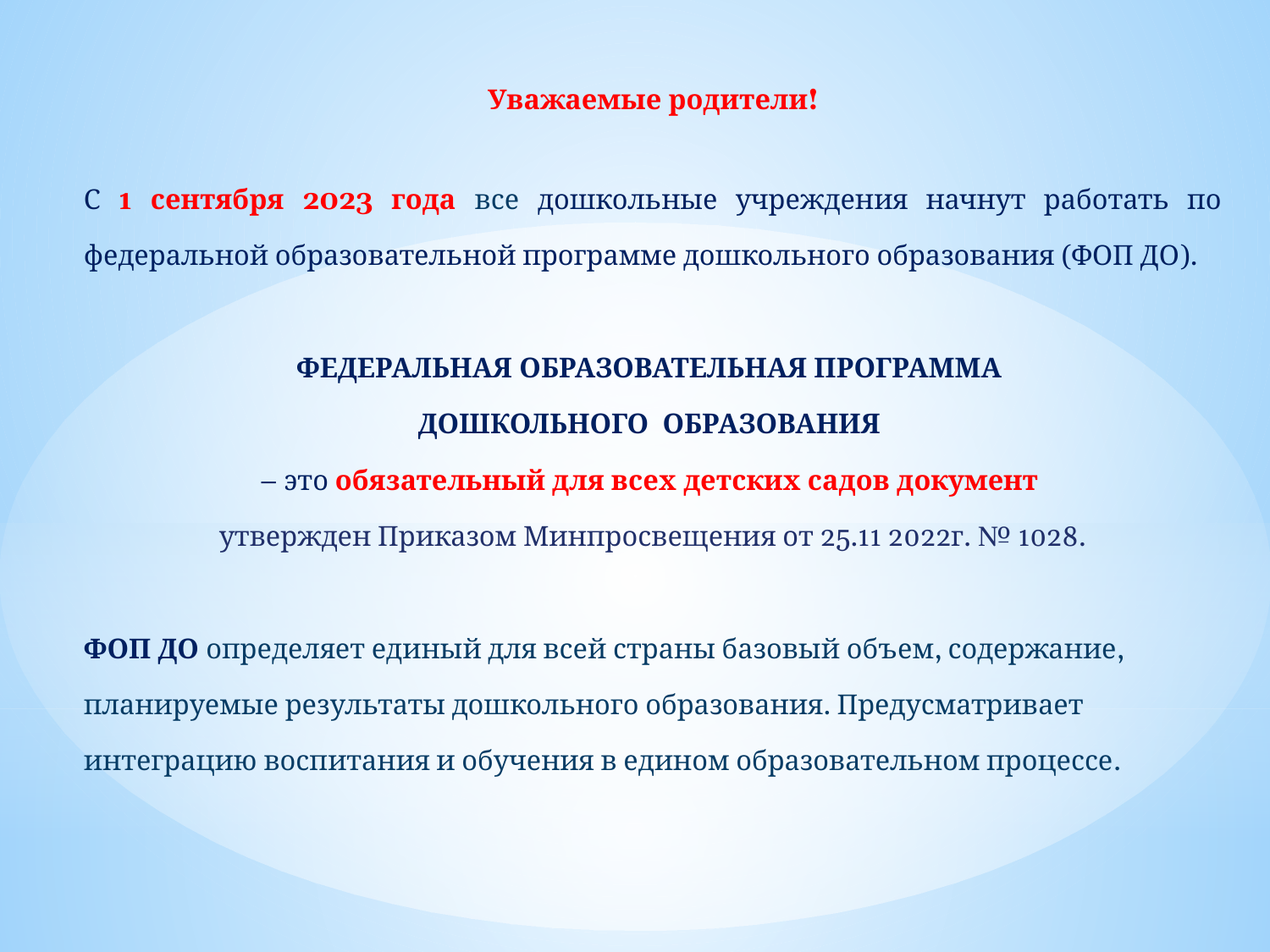

Уважаемые родители!

С 1 сентября 2023 года все дошкольные учреждения начнут работать по федеральной образовательной программе дошкольного образования (ФОП ДО).

ФЕДЕРАЛЬНАЯ ОБРАЗОВАТЕЛЬНАЯ ПРОГРАММА
ДОШКОЛЬНОГО  ОБРАЗОВАНИЯ
– это обязательный для всех детских садов документ
утвержден Приказом Минпросвещения от 25.11 2022г. № 1028.
ФОП ДО определяет единый для всей страны базовый объем, содержание, планируемые результаты дошкольного образования. Предусматривает интеграцию воспитания и обучения в едином образовательном процессе.